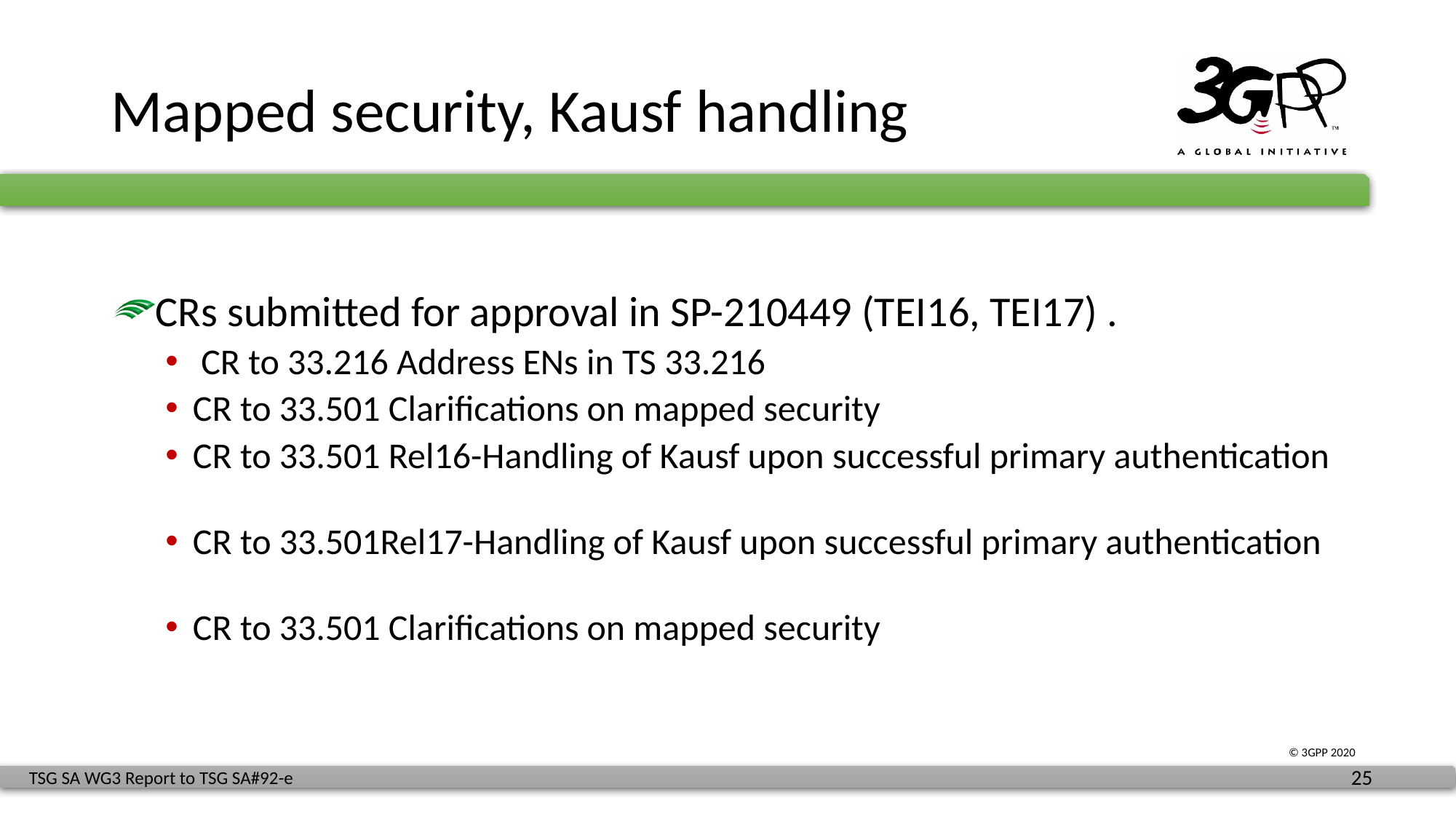

# Mapped security, Kausf handling

CRs submitted for approval in SP-210449 (TEI16, TEI17) .
 CR to 33.216 Address ENs in TS 33.216
CR to 33.501 Clarifications on mapped security
CR to 33.501 Rel16-Handling of Kausf upon successful primary authentication
CR to 33.501Rel17-Handling of Kausf upon successful primary authentication
CR to 33.501 Clarifications on mapped security